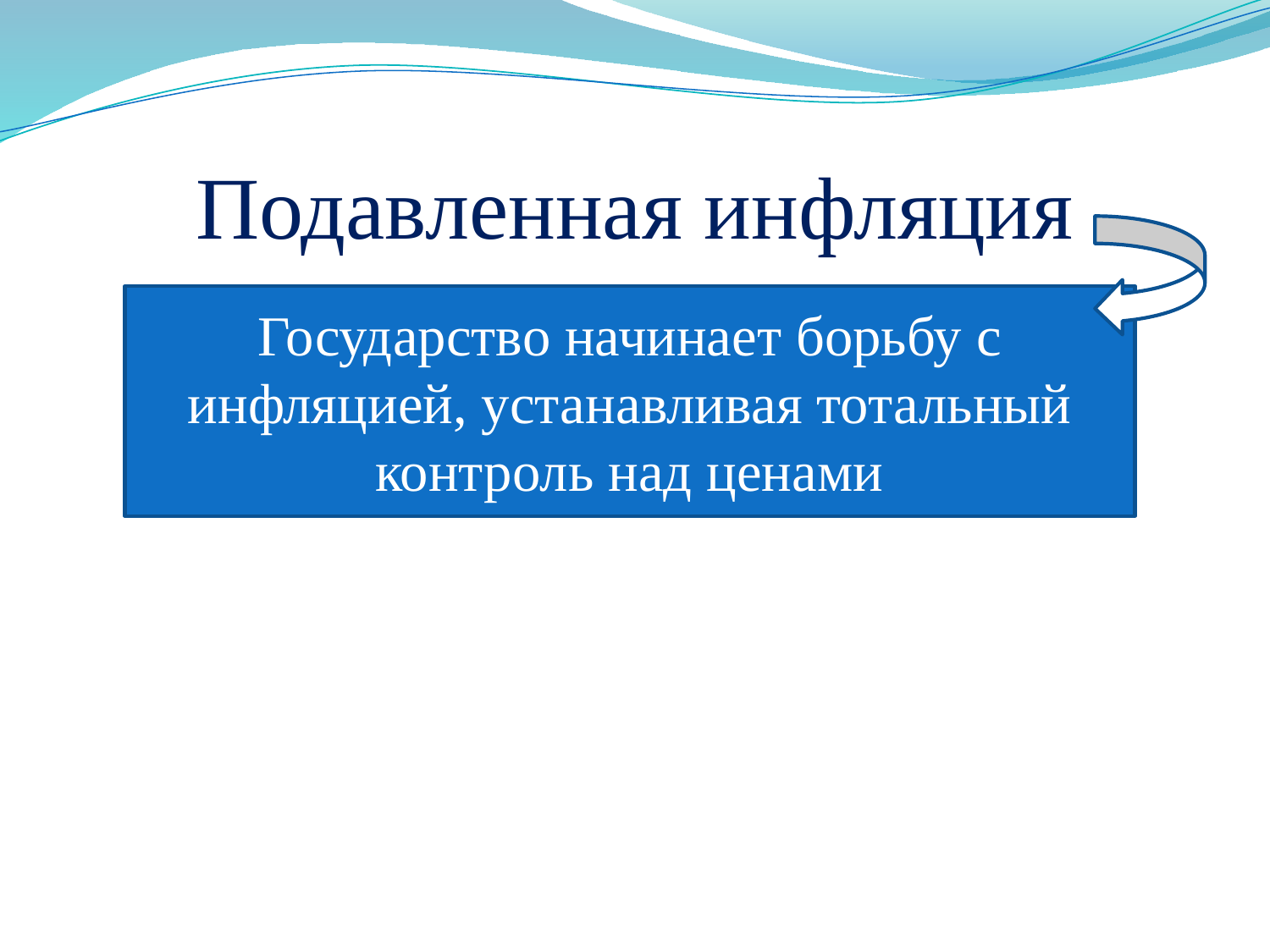

# Подавленная инфляция

Государство начинает борьбу с инфляцией, устанавливая тотальный контроль над ценами